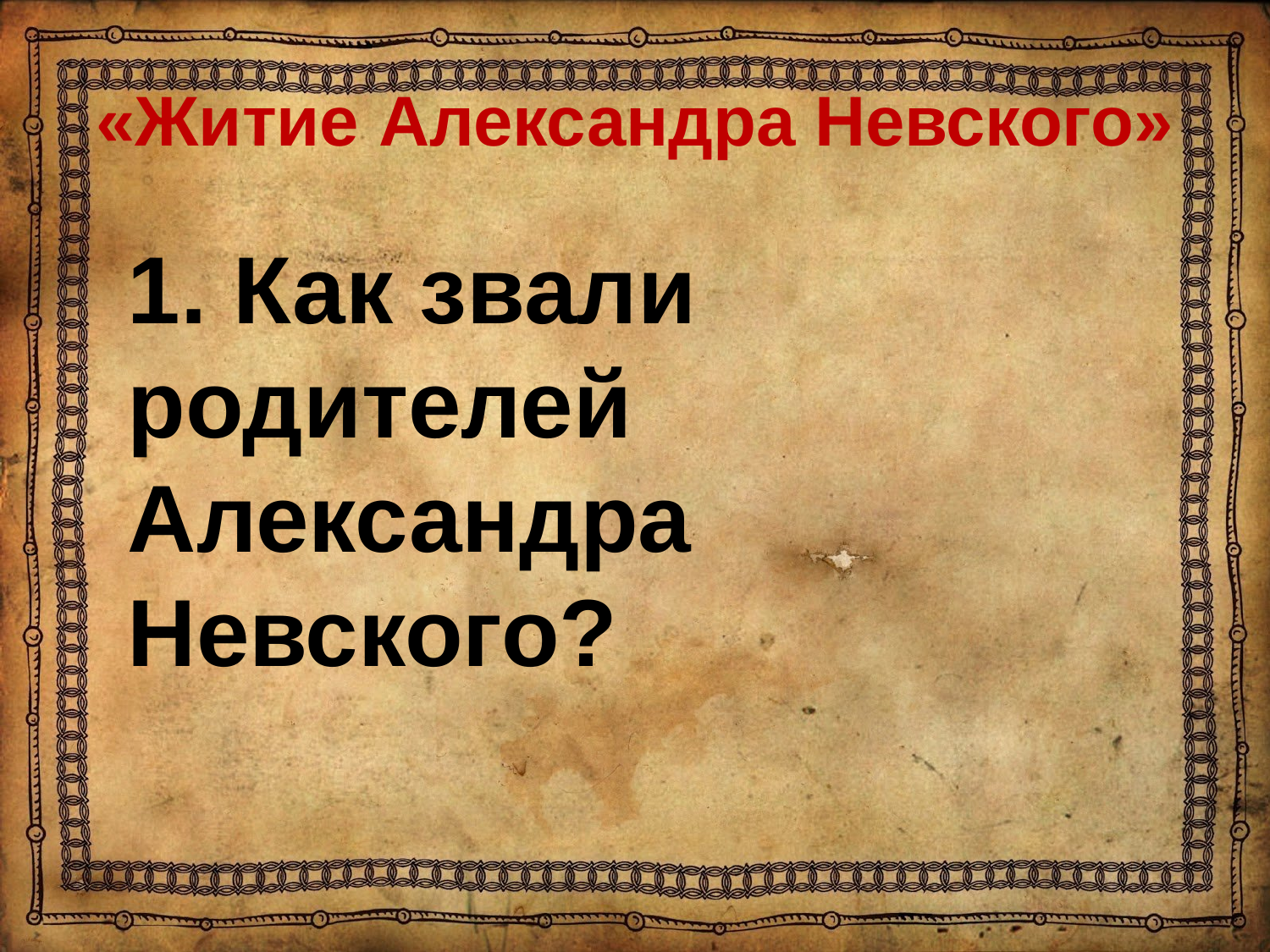

# «Житие Александра Невского»
1. Как звали родителей Александра  Невского?